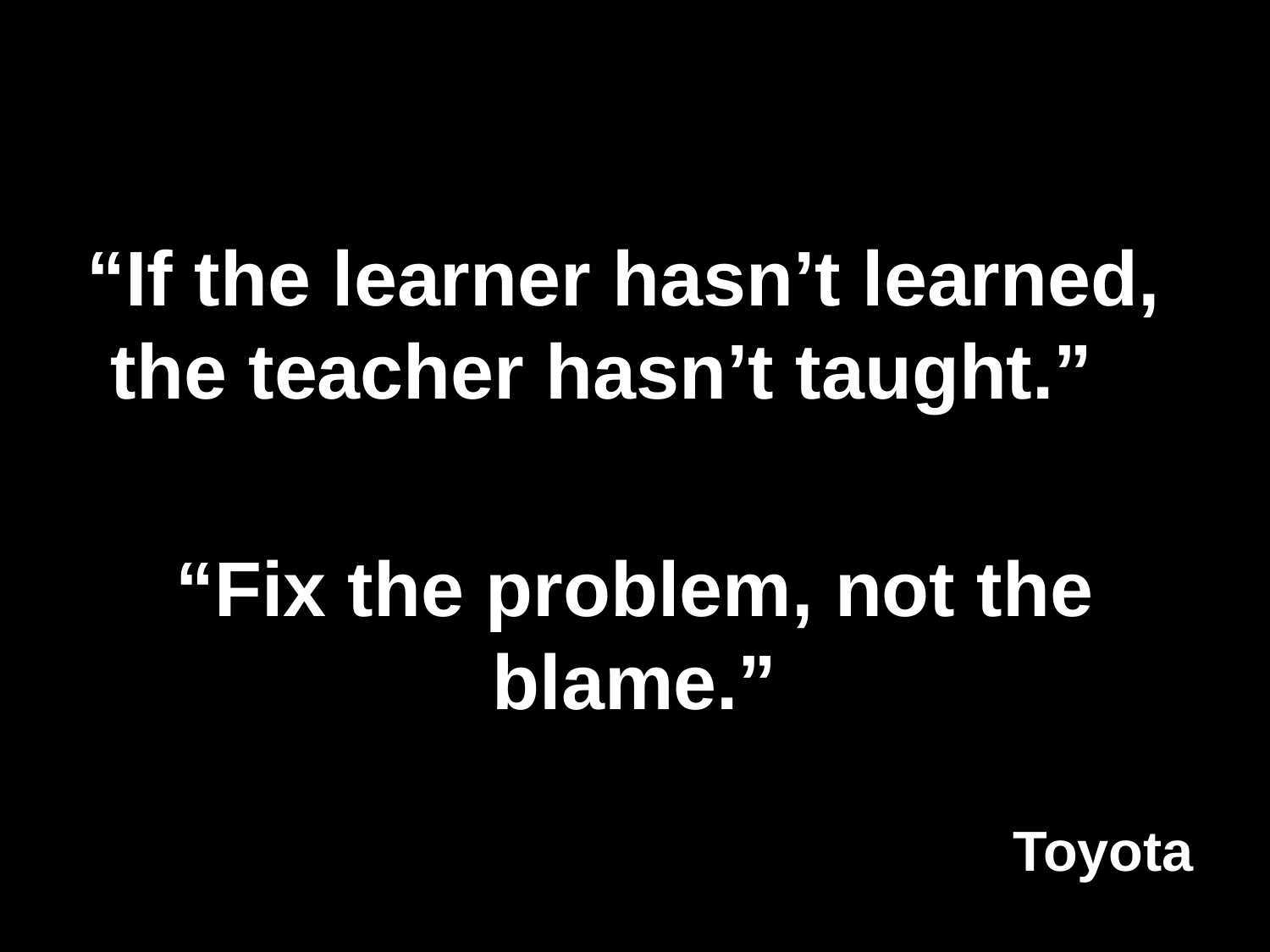

#
“If the learner hasn’t learned,
the teacher hasn’t taught.”

“Fix the problem, not the blame.”

Toyota